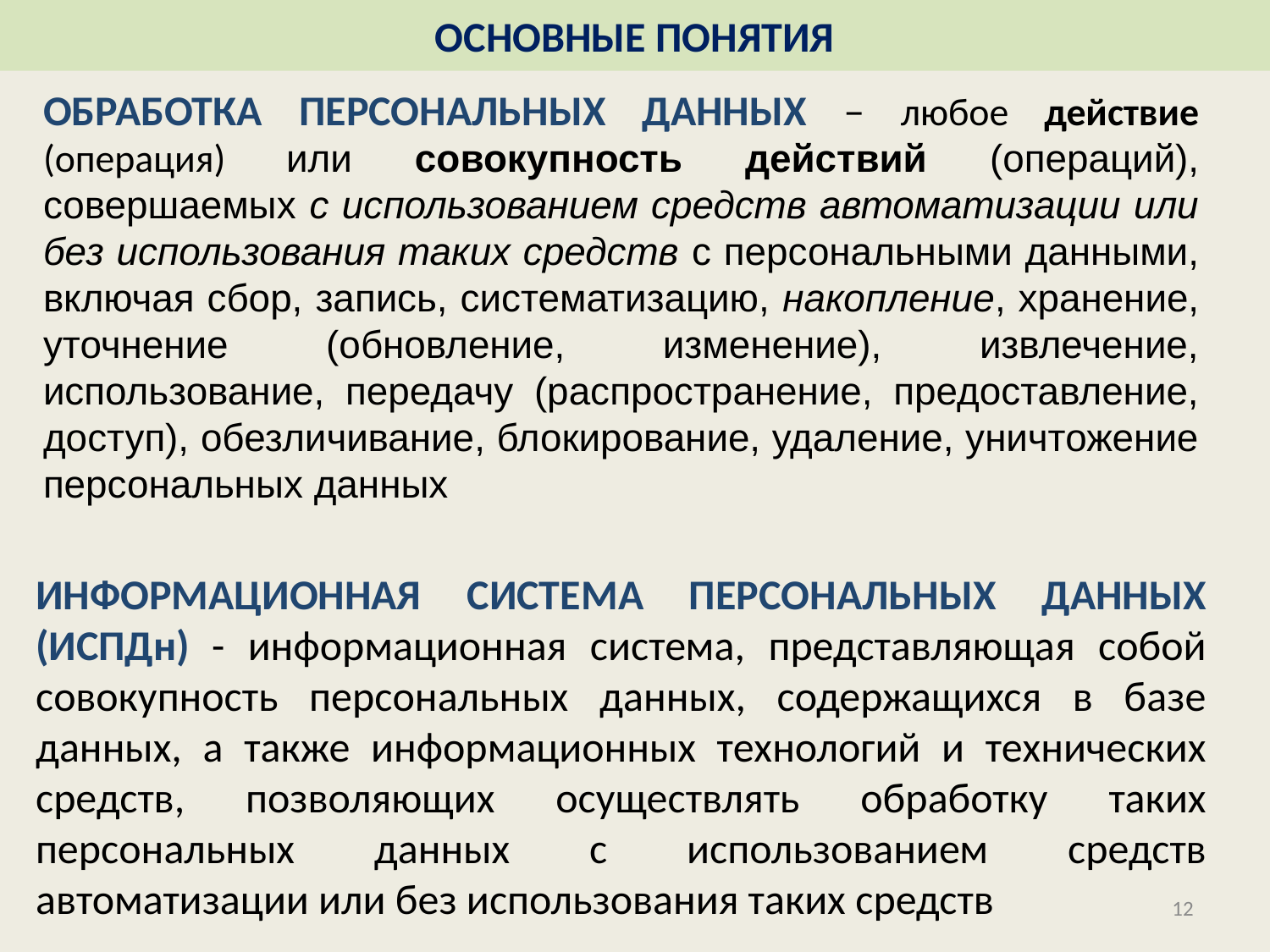

ОСНОВНЫЕ ПОНЯТИЯ
ОБРАБОТКА ПЕРСОНАЛЬНЫХ ДАННЫХ – любое действие (операция) или совокупность действий (операций), совершаемых с использованием средств автоматизации или без использования таких средств с персональными данными, включая сбор, запись, систематизацию, накопление, хранение, уточнение (обновление, изменение), извлечение, использование, передачу (распространение, предоставление, доступ), обезличивание, блокирование, удаление, уничтожение персональных данных
ИНФОРМАЦИОННАЯ СИСТЕМА ПЕРСОНАЛЬНЫХ ДАННЫХ (ИСПДн) - информационная система, представляющая собой совокупность персональных данных, содержащихся в базе данных, а также информационных технологий и технических средств, позволяющих осуществлять обработку таких персональных данных с использованием средств автоматизации или без использования таких средств
12